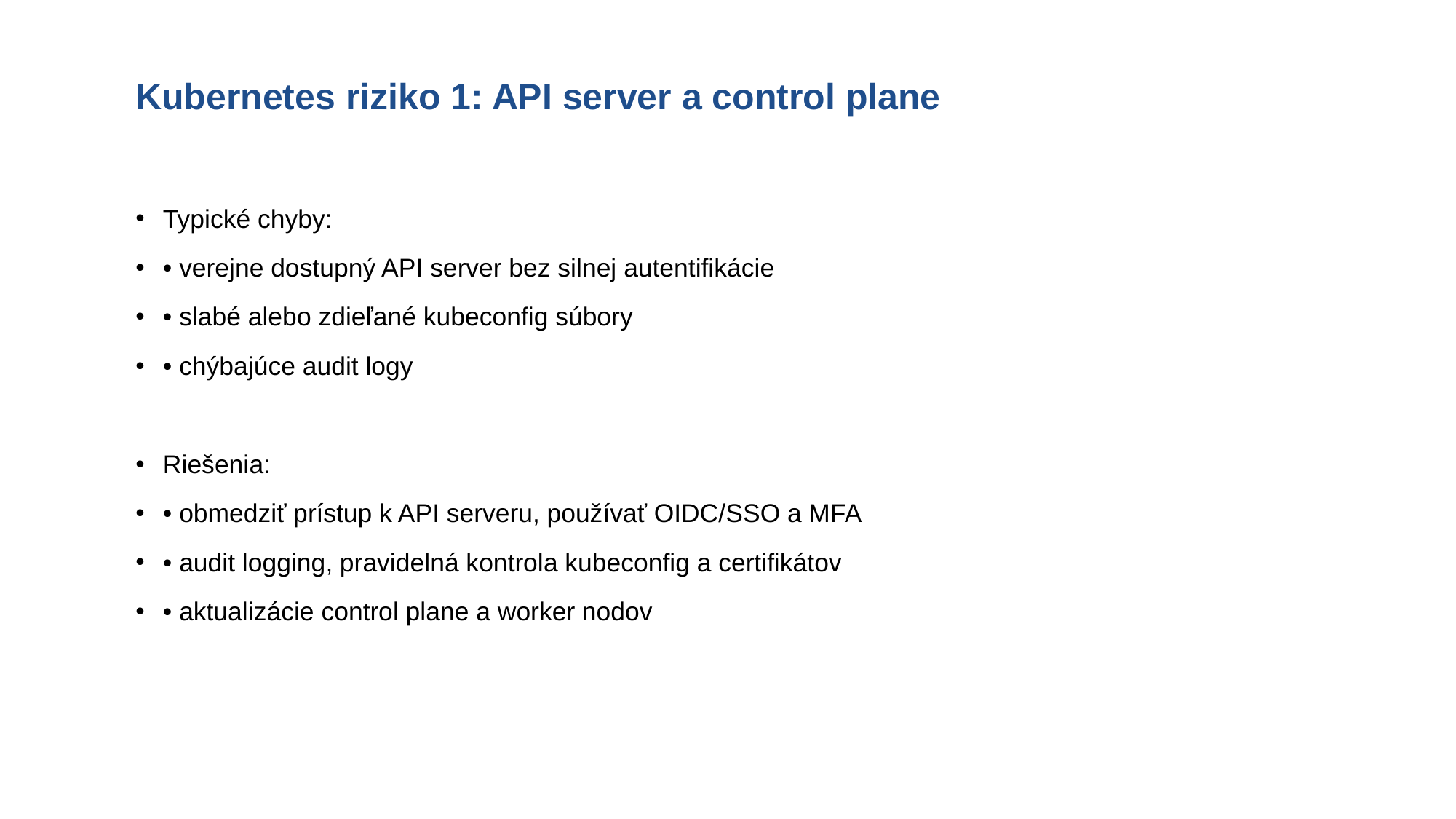

# Kubernetes riziko 1: API server a control plane
Typické chyby:
• verejne dostupný API server bez silnej autentifikácie
• slabé alebo zdieľané kubeconfig súbory
• chýbajúce audit logy

Riešenia:
• obmedziť prístup k API serveru, používať OIDC/SSO a MFA
• audit logging, pravidelná kontrola kubeconfig a certifikátov
• aktualizácie control plane a worker nodov